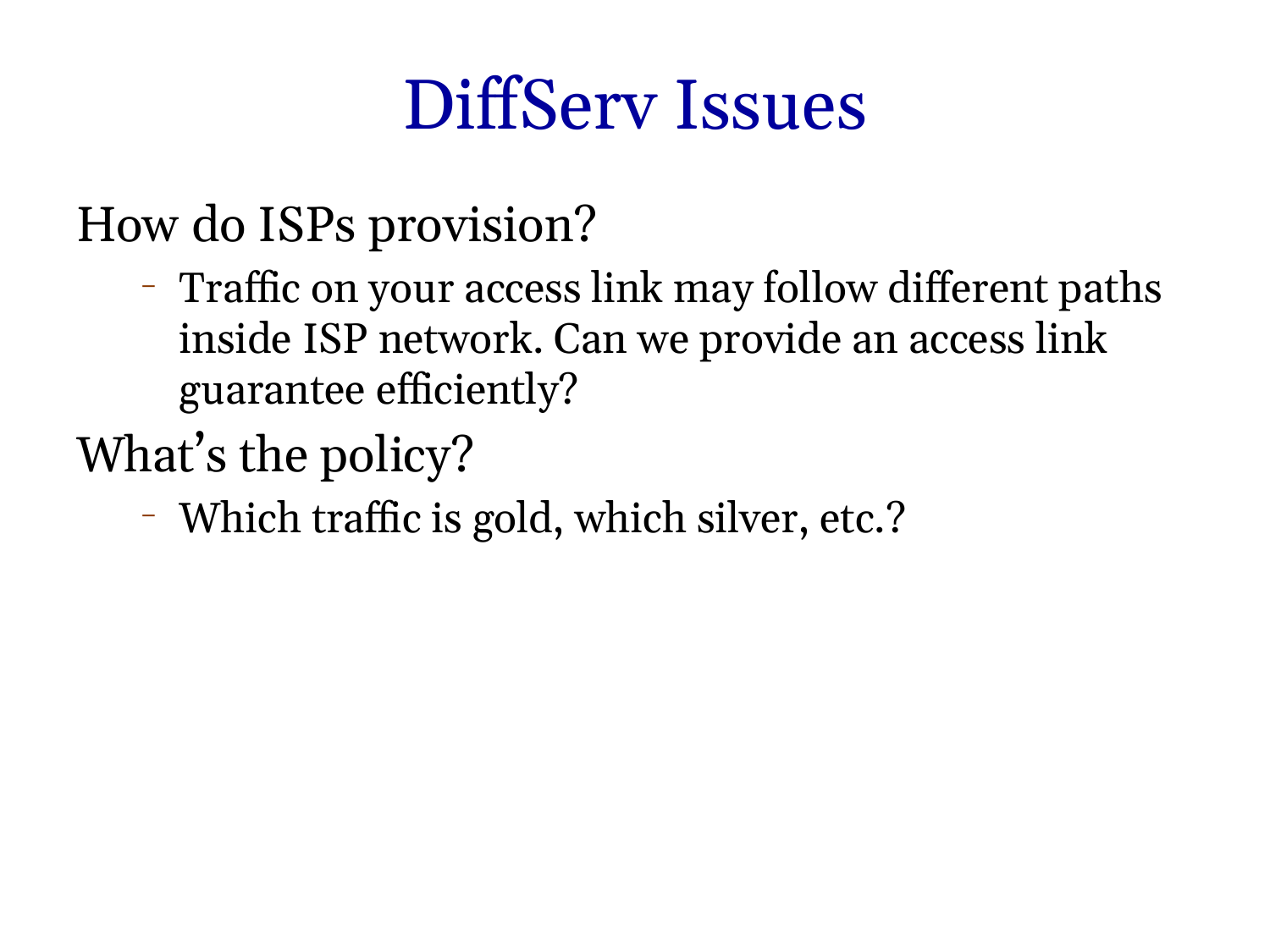

# DiffServ Issues
How do ISPs provision?
Traffic on your access link may follow different paths inside ISP network. Can we provide an access link guarantee efficiently?
What’s the policy?
Which traffic is gold, which silver, etc.?